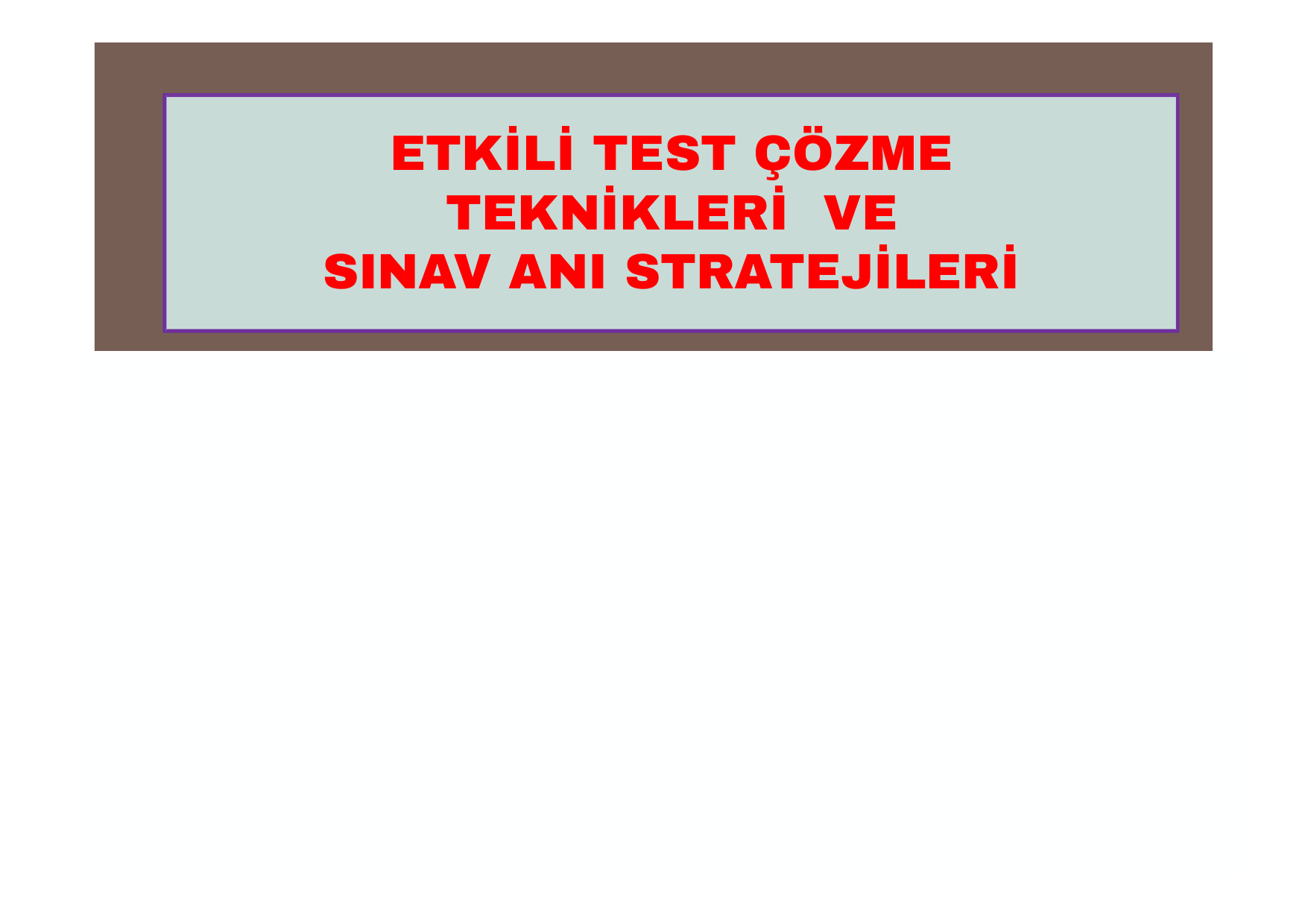

# ETKİLİ TEST ÇÖZME TEKNİKLERİ  VE
SINAV ANI STRATEJİLERİ

İsmail KARAKUŞ
Eğitim Bilim Uzmanı/Psikolojik Danışman
İsmail_karakus@hotmail.com/05052213149